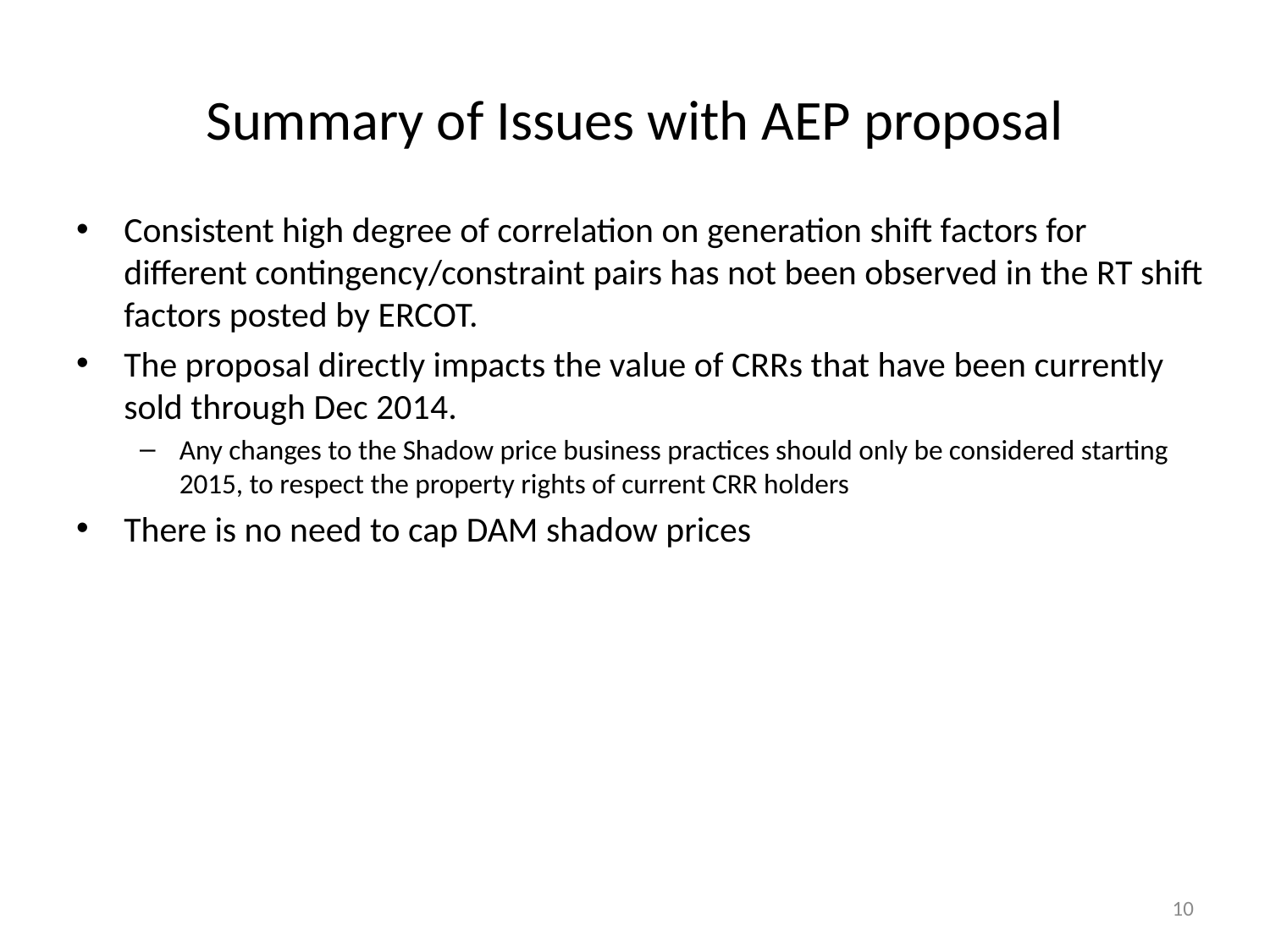

# Summary of Issues with AEP proposal
Consistent high degree of correlation on generation shift factors for different contingency/constraint pairs has not been observed in the RT shift factors posted by ERCOT.
The proposal directly impacts the value of CRRs that have been currently sold through Dec 2014.
Any changes to the Shadow price business practices should only be considered starting 2015, to respect the property rights of current CRR holders
There is no need to cap DAM shadow prices

10